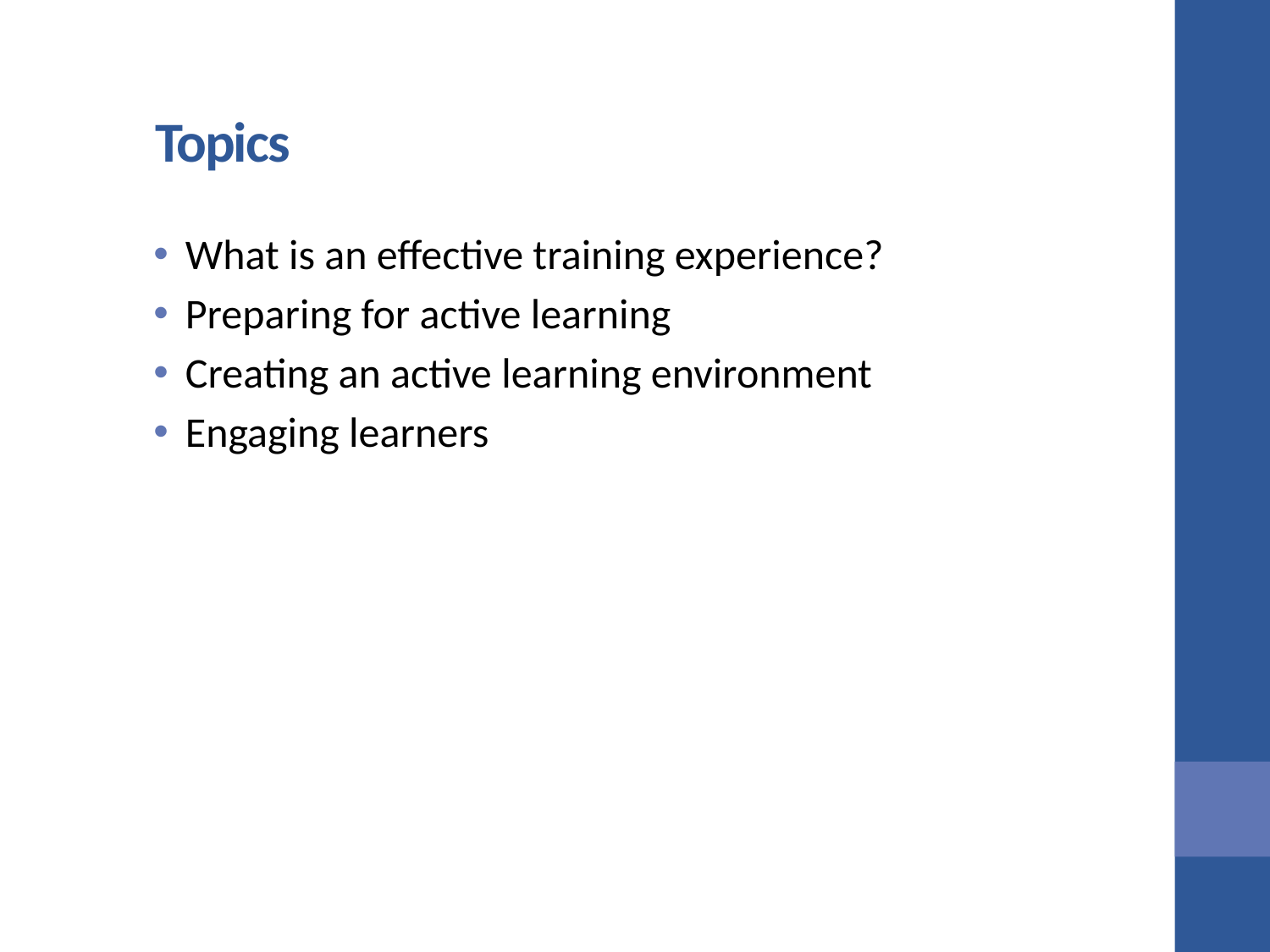

# Topics
What is an effective training experience?
Preparing for active learning
Creating an active learning environment
Engaging learners